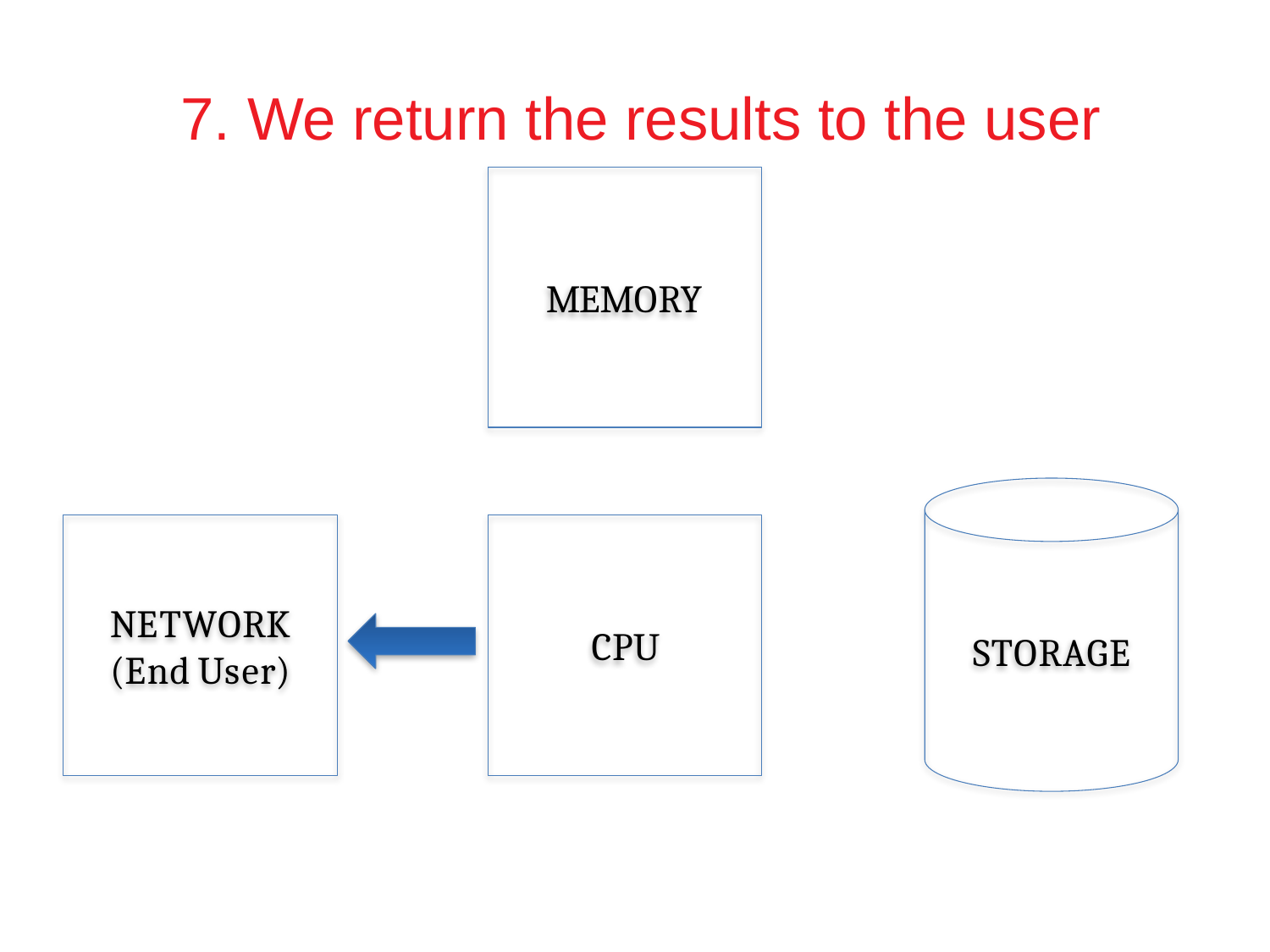

# 7. We return the results to the user
MEMORY
STORAGE
NETWORK
(End User)
CPU